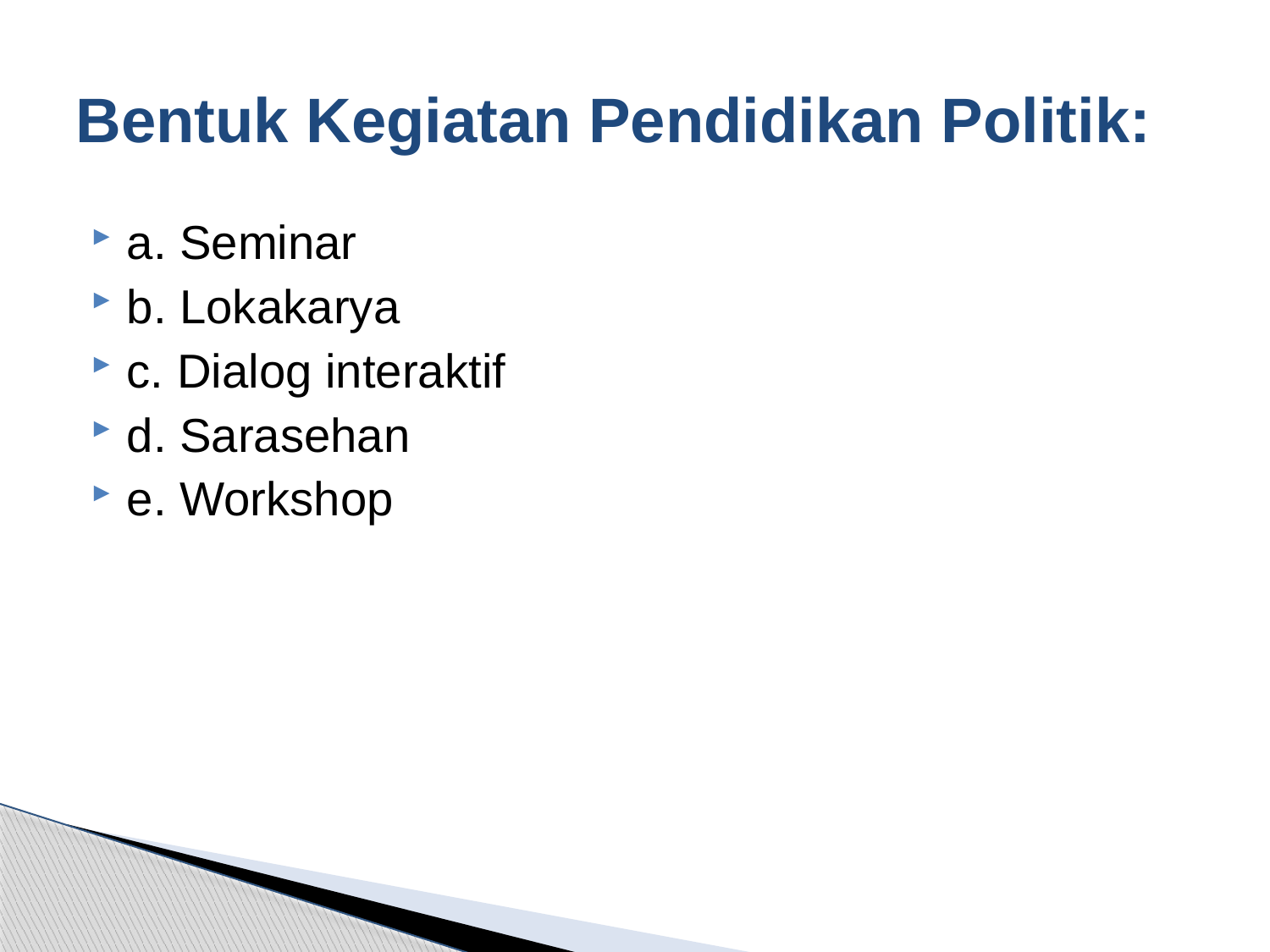

# Bentuk Kegiatan Pendidikan Politik:
a. Seminar
b. Lokakarya
c. Dialog interaktif
d. Sarasehan
e. Workshop